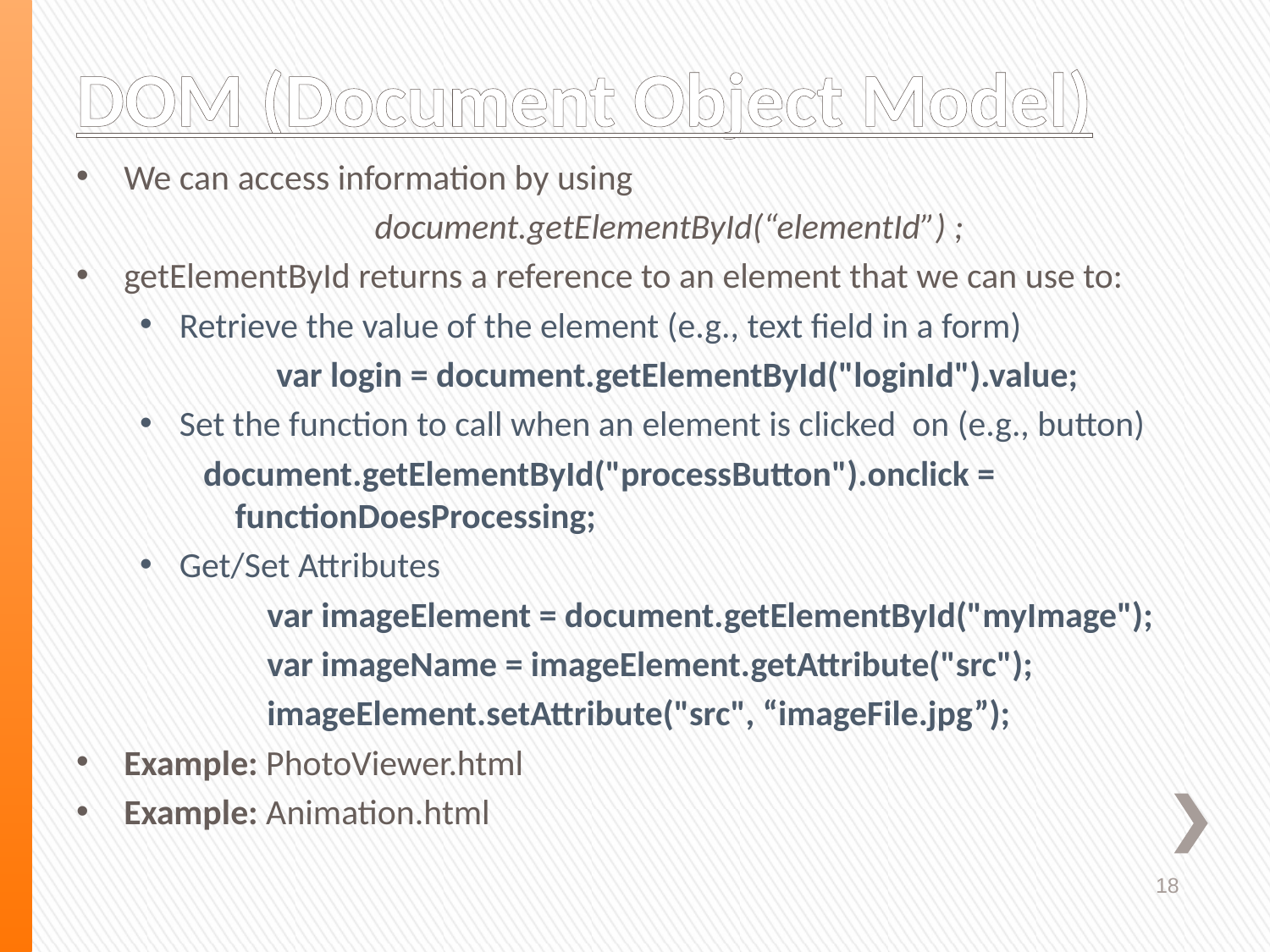

# DOM (Document Object Model)
We can access information by using
	document.getElementById(“elementId”) ;
getElementById returns a reference to an element that we can use to:
Retrieve the value of the element (e.g., text field in a form)
var login = document.getElementById("loginId").value;
Set the function to call when an element is clicked  on (e.g., button)
document.getElementById("processButton").onclick = functionDoesProcessing;
Get/Set Attributes
	    var imageElement = document.getElementById("myImage");
	    var imageName = imageElement.getAttribute("src");
	    imageElement.setAttribute("src", “imageFile.jpg”);
Example: PhotoViewer.html
Example: Animation.html

18